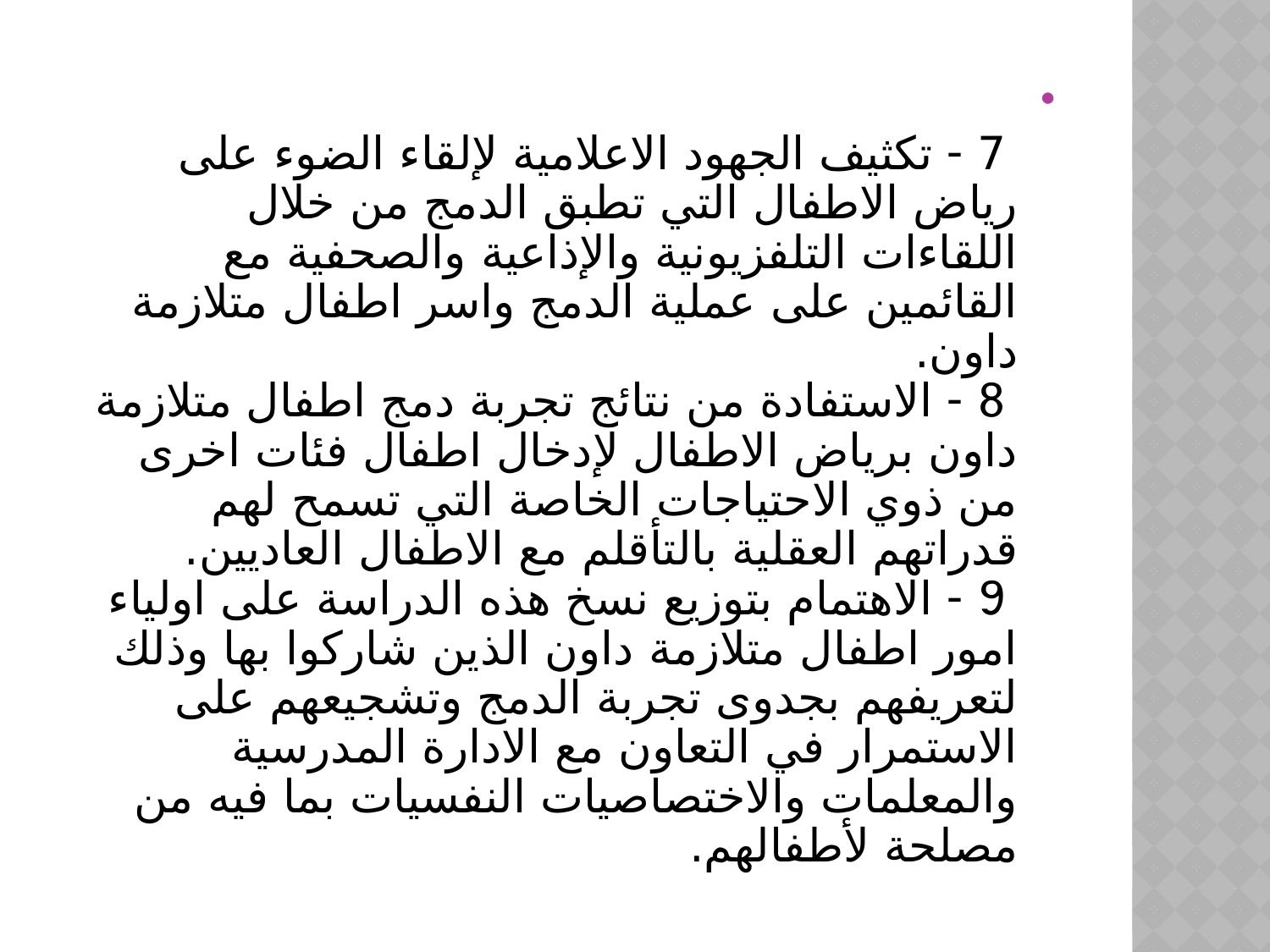

7 - تكثيف الجهود الاعلامية لإلقاء الضوء على رياض الاطفال التي تطبق الدمج من خلال اللقاءات التلفزيونية والإذاعية والصحفية مع القائمين على عملية الدمج واسر اطفال متلازمة داون.
 8 - الاستفادة من نتائج تجربة دمج اطفال متلازمة داون برياض الاطفال لإدخال اطفال فئات اخرى من ذوي الاحتياجات الخاصة التي تسمح لهم قدراتهم العقلية بالتأقلم مع الاطفال العاديين.
 9 - الاهتمام بتوزيع نسخ هذه الدراسة على اولياء امور اطفال متلازمة داون الذين شاركوا بها وذلك لتعريفهم بجدوى تجربة الدمج وتشجيعهم على الاستمرار في التعاون مع الادارة المدرسية والمعلمات والاختصاصيات النفسيات بما فيه من مصلحة لأطفالهم.